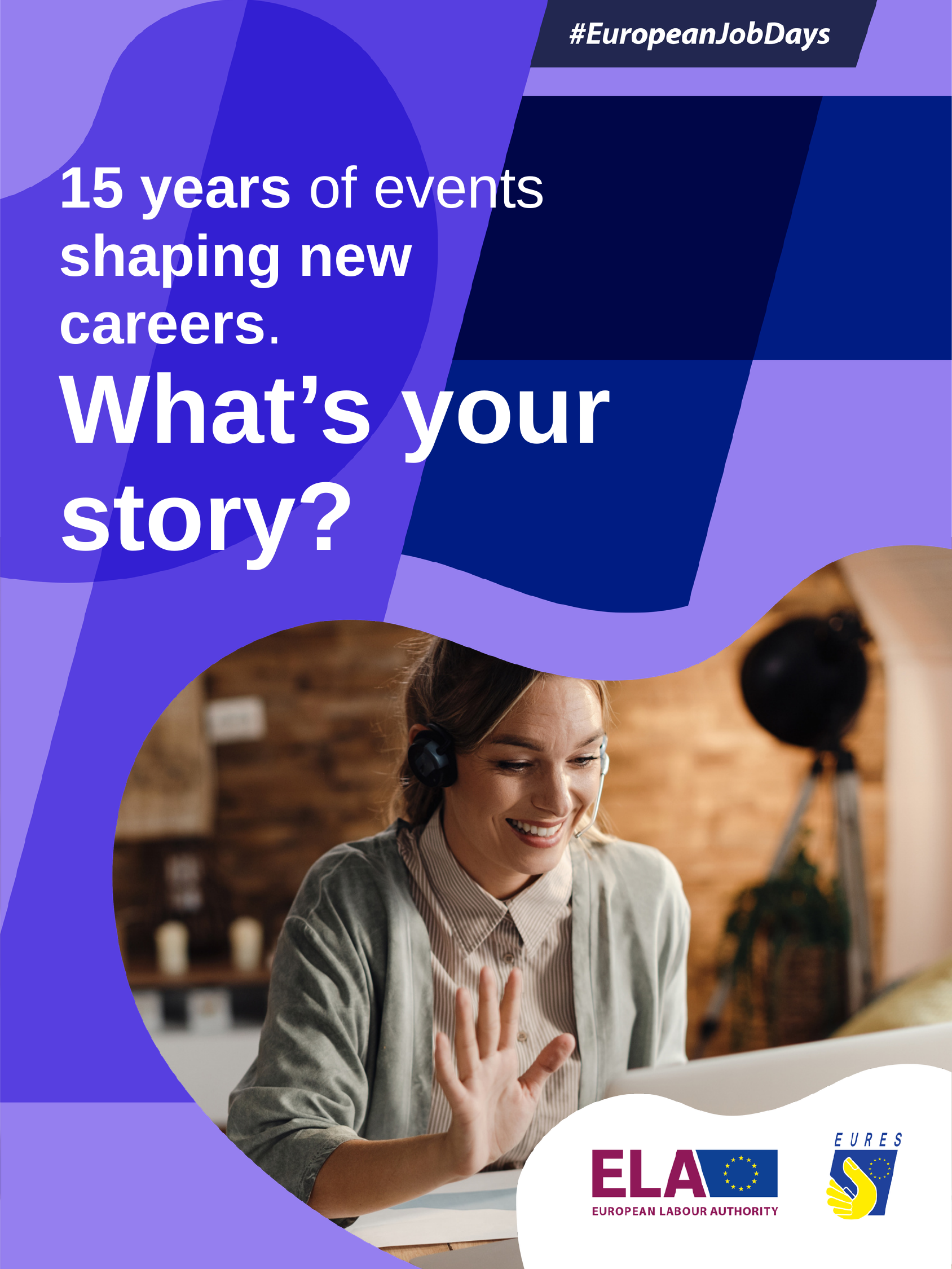

15 years of events shaping new careers.
What’s your story?